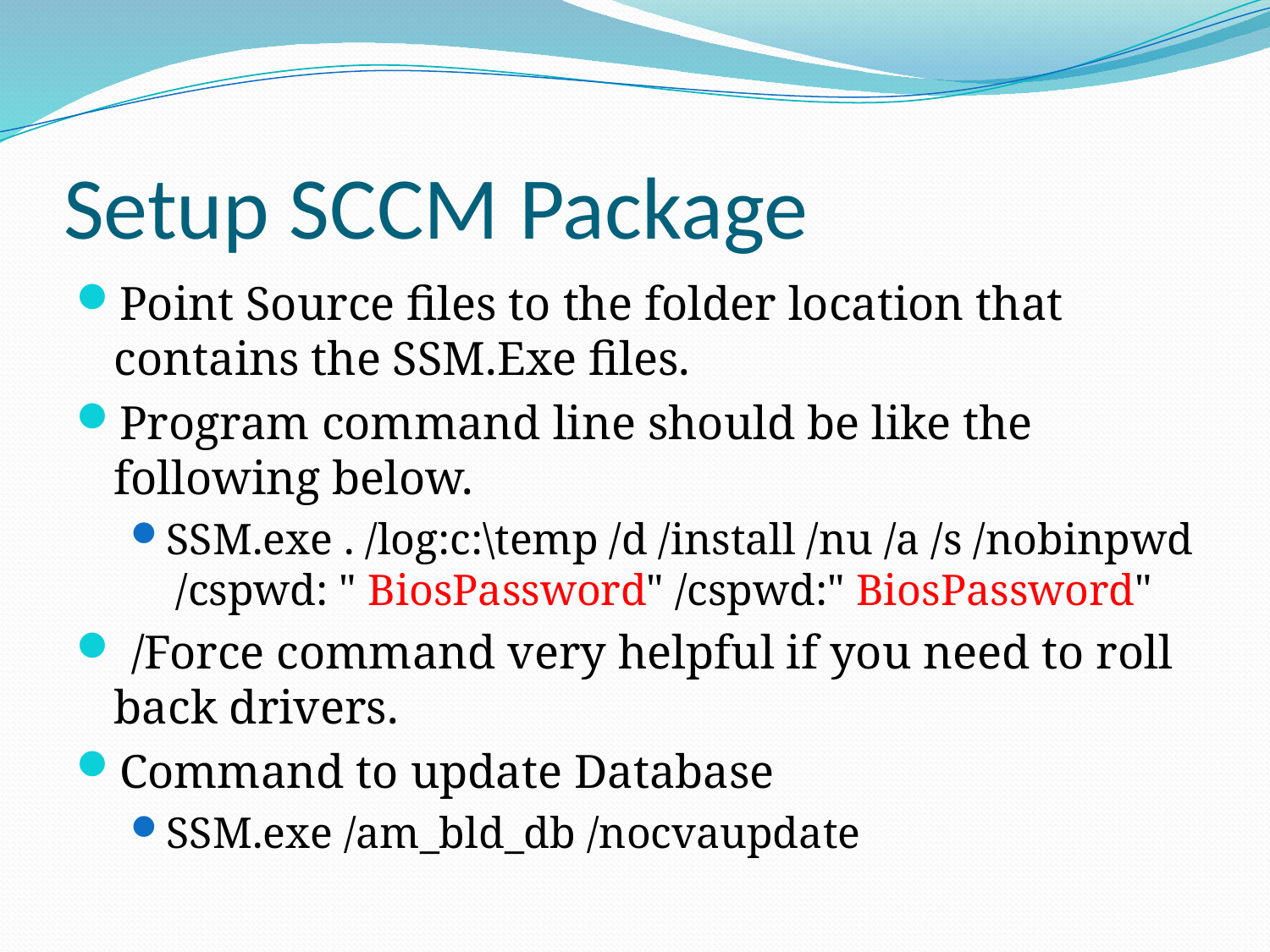

# Setup SCCM Package
Point Source files to the folder location that contains the SSM.Exe files.
Program command line should be like the following below.
SSM.exe . /log:c:\temp /d /install /nu /a /s /nobinpwd  /cspwd: " BiosPassword" /cspwd:" BiosPassword"
 /Force command very helpful if you need to roll back drivers.
Command to update Database
SSM.exe /am_bld_db /nocvaupdate